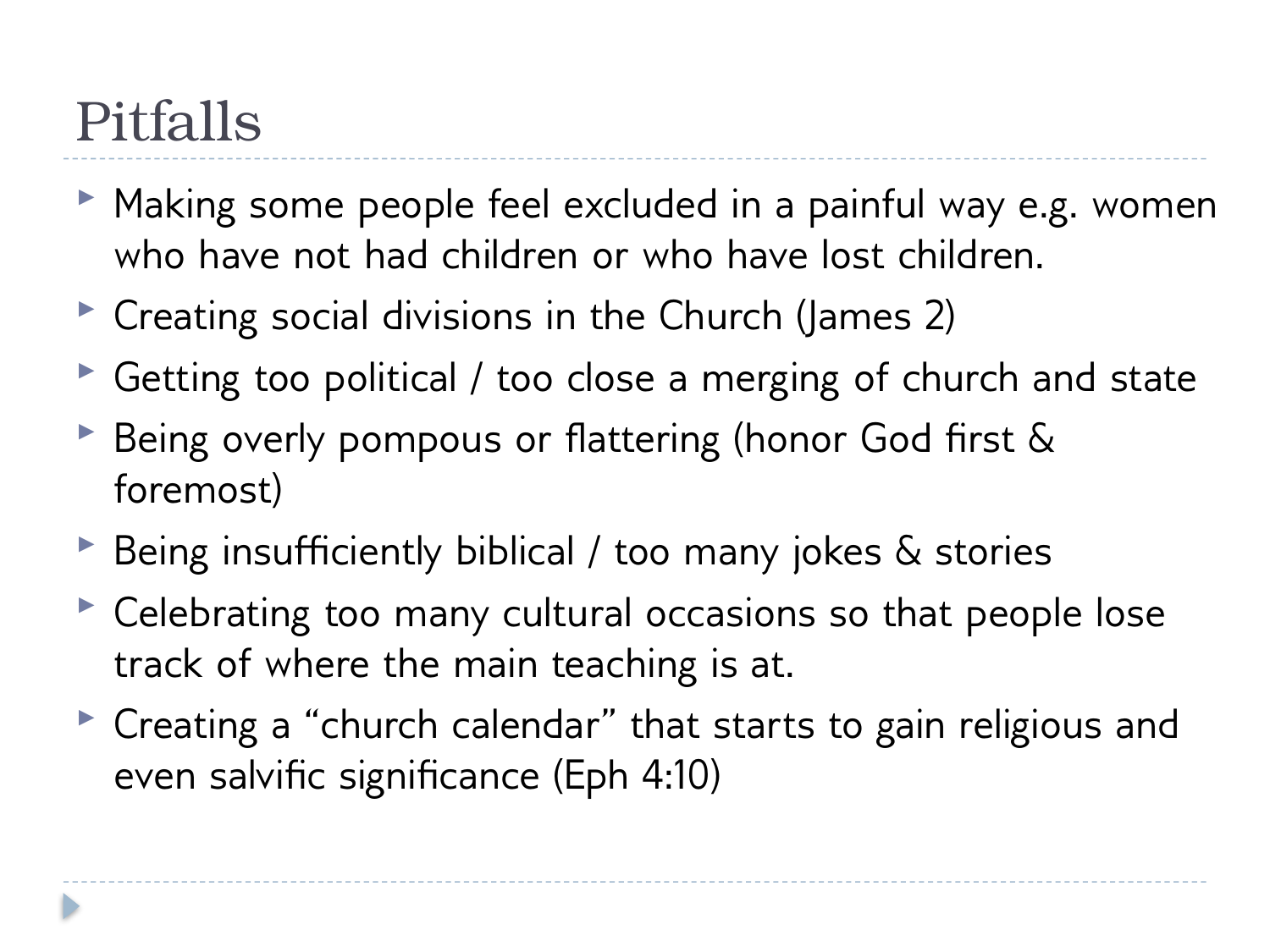

# Pitfalls
Making some people feel excluded in a painful way e.g. women who have not had children or who have lost children.
Creating social divisions in the Church (James 2)
Getting too political / too close a merging of church and state
Being overly pompous or flattering (honor God first & foremost)
Being insufficiently biblical / too many jokes & stories
Celebrating too many cultural occasions so that people lose track of where the main teaching is at.
Creating a “church calendar” that starts to gain religious and even salvific significance (Eph 4:10)